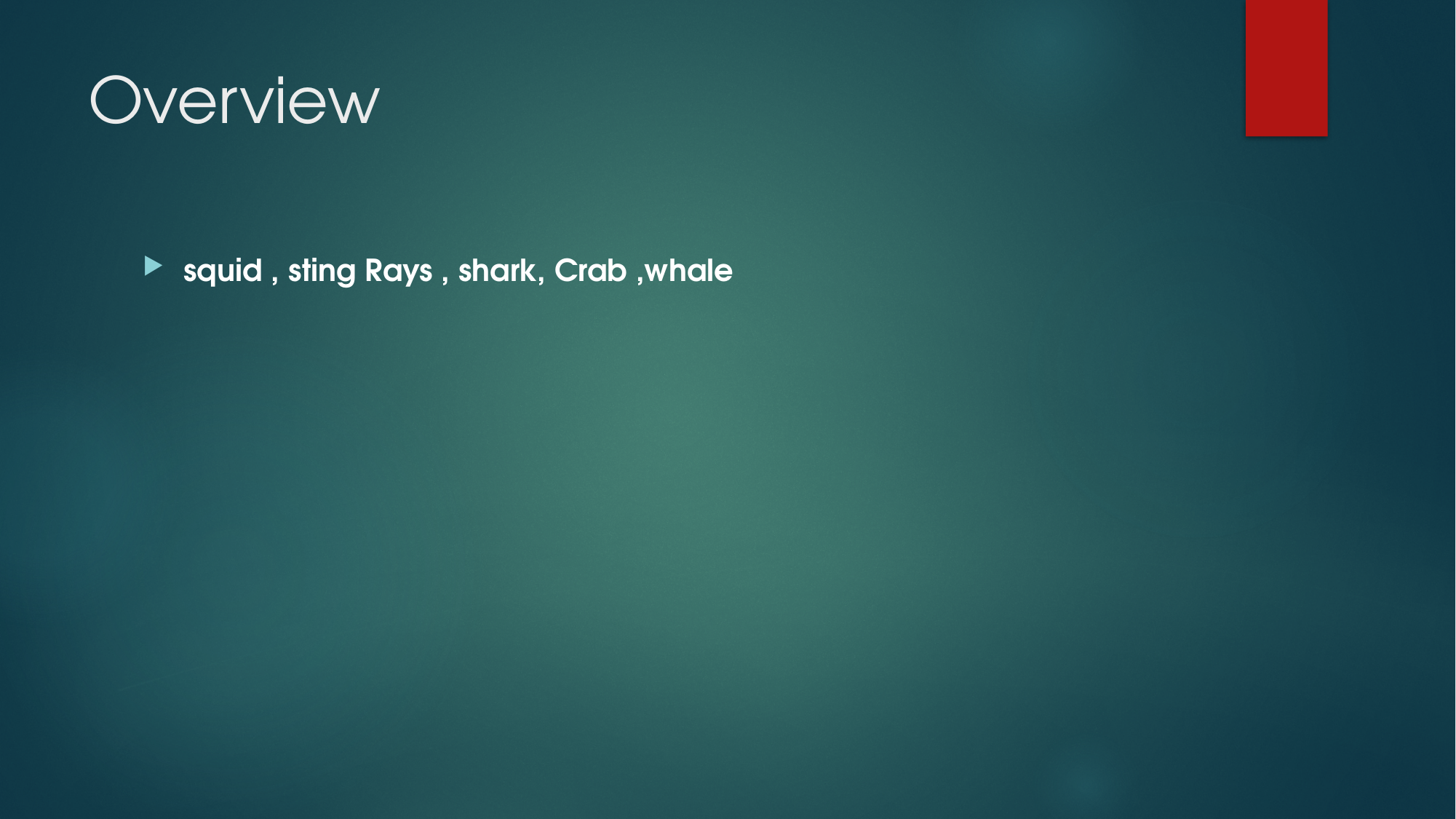

# Overview
squid , sting Rays , shark, Crab ,whale